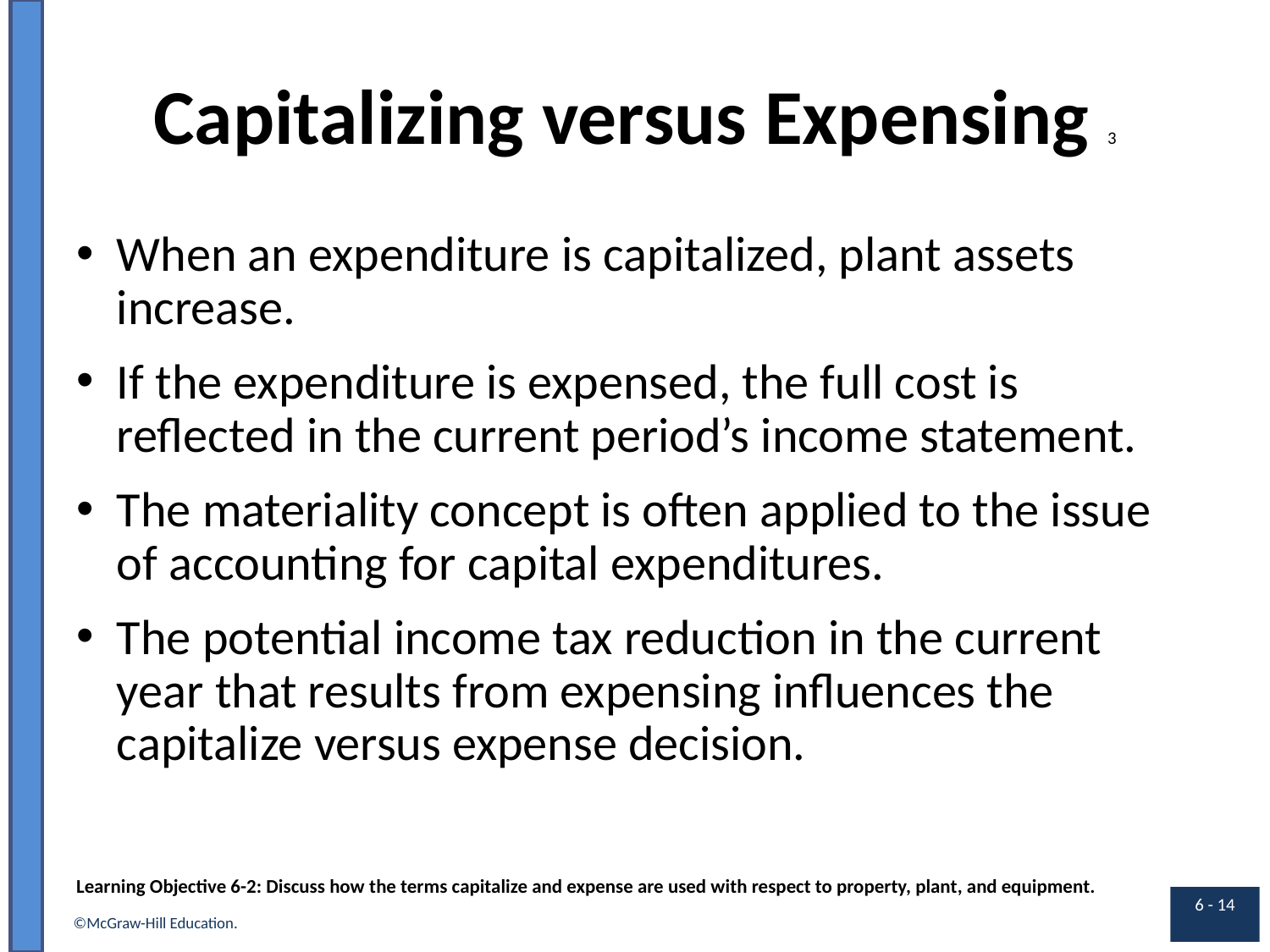

# Capitalizing versus Expensing 3
When an expenditure is capitalized, plant assets increase.
If the expenditure is expensed, the full cost is reflected in the current period’s income statement.
The materiality concept is often applied to the issue of accounting for capital expenditures.
The potential income tax reduction in the current year that results from expensing influences the capitalize versus expense decision.
Learning Objective 6-2: Discuss how the terms capitalize and expense are used with respect to property, plant, and equipment.